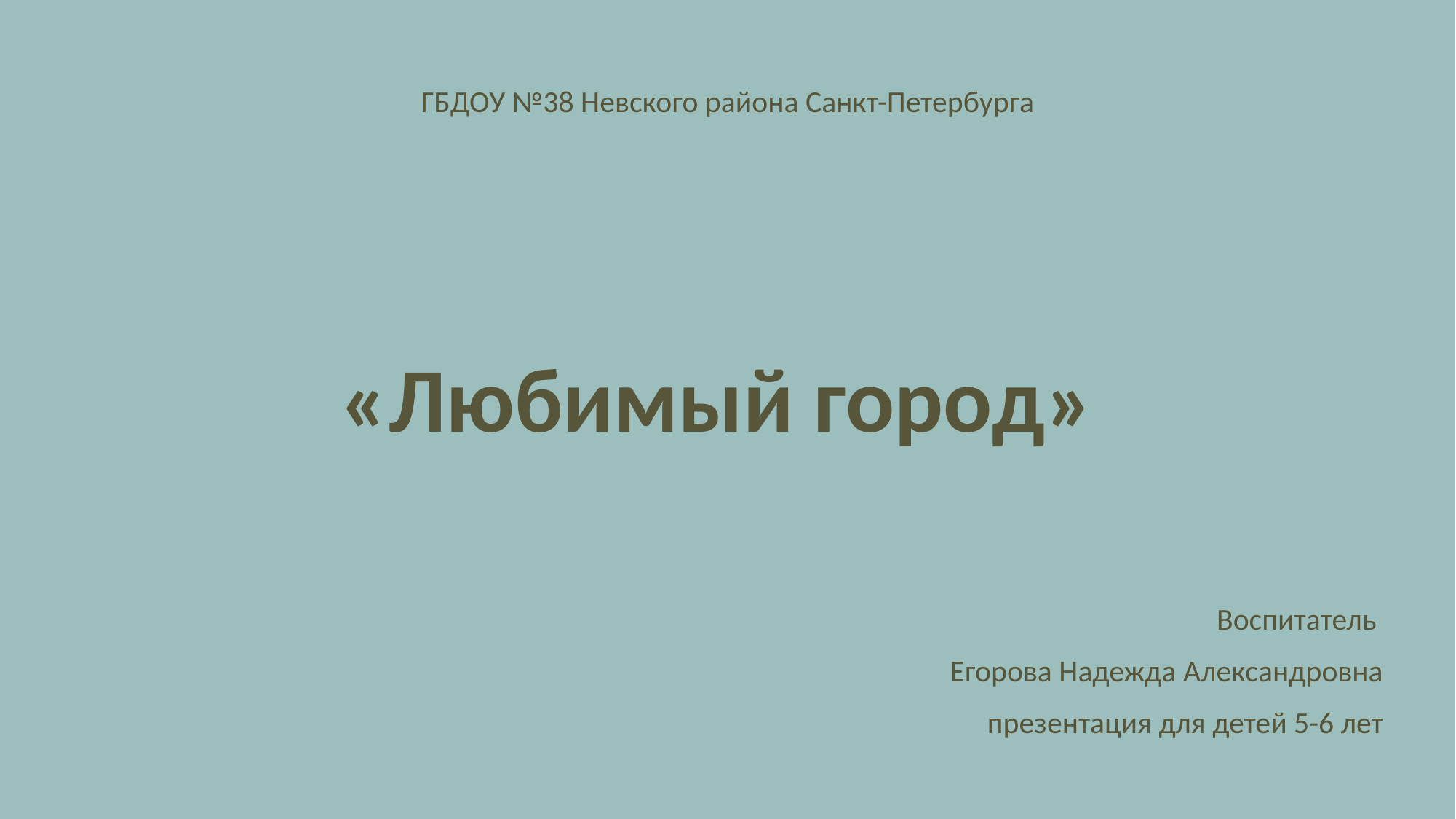

ГБДОУ №38 Невского района Санкт-Петербурга
«Любимый город»
Воспитатель
Егорова Надежда Александровна
 презентация для детей 5-6 лет